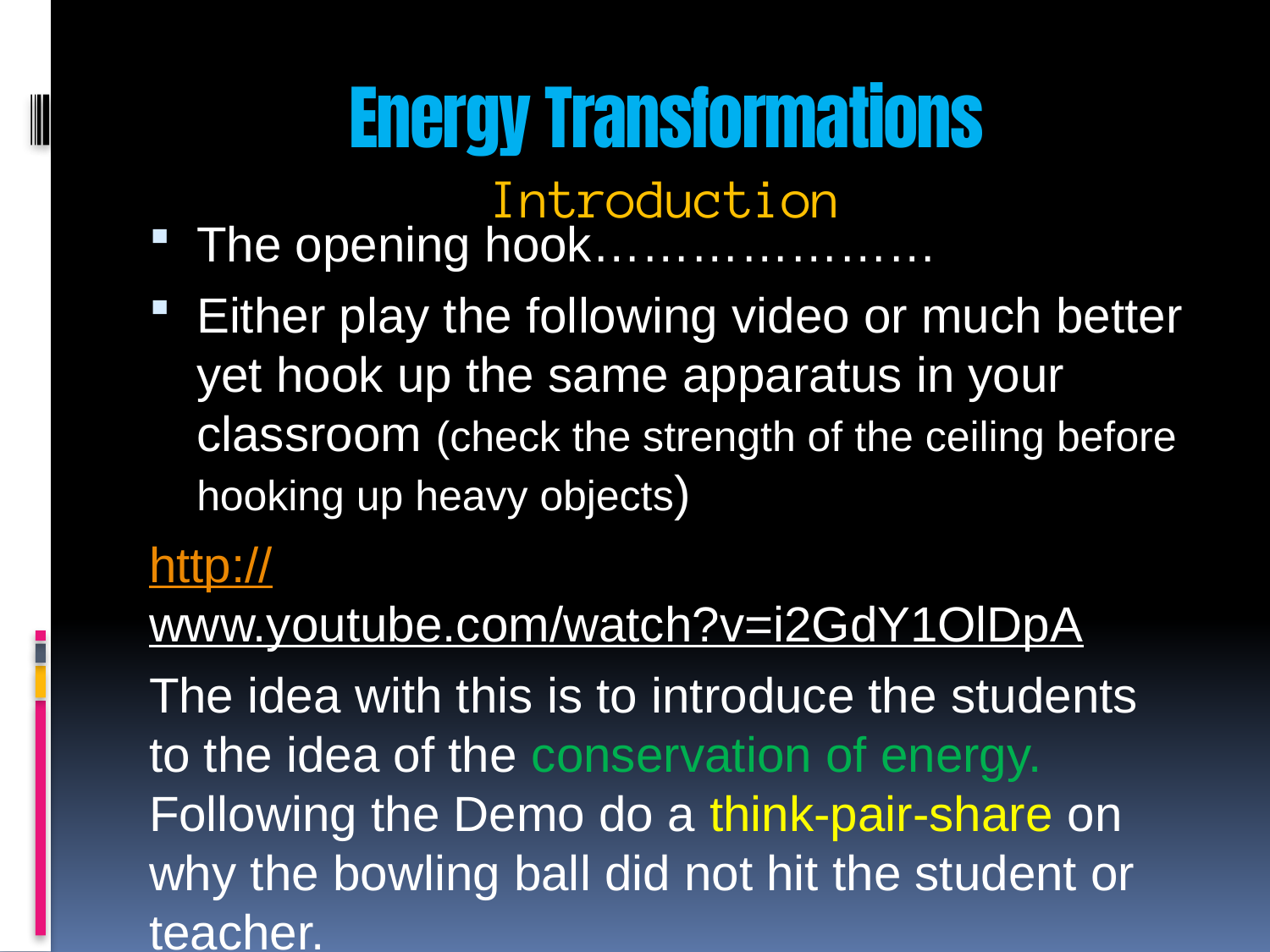

# Energy Transformations Introduction
The opening hook…………………
Either play the following video or much better yet hook up the same apparatus in your classroom (check the strength of the ceiling before hooking up heavy objects)
http://www.youtube.com/watch?v=i2GdY1OlDpA
The idea with this is to introduce the students to the idea of the conservation of energy. Following the Demo do a think-pair-share on why the bowling ball did not hit the student or teacher.